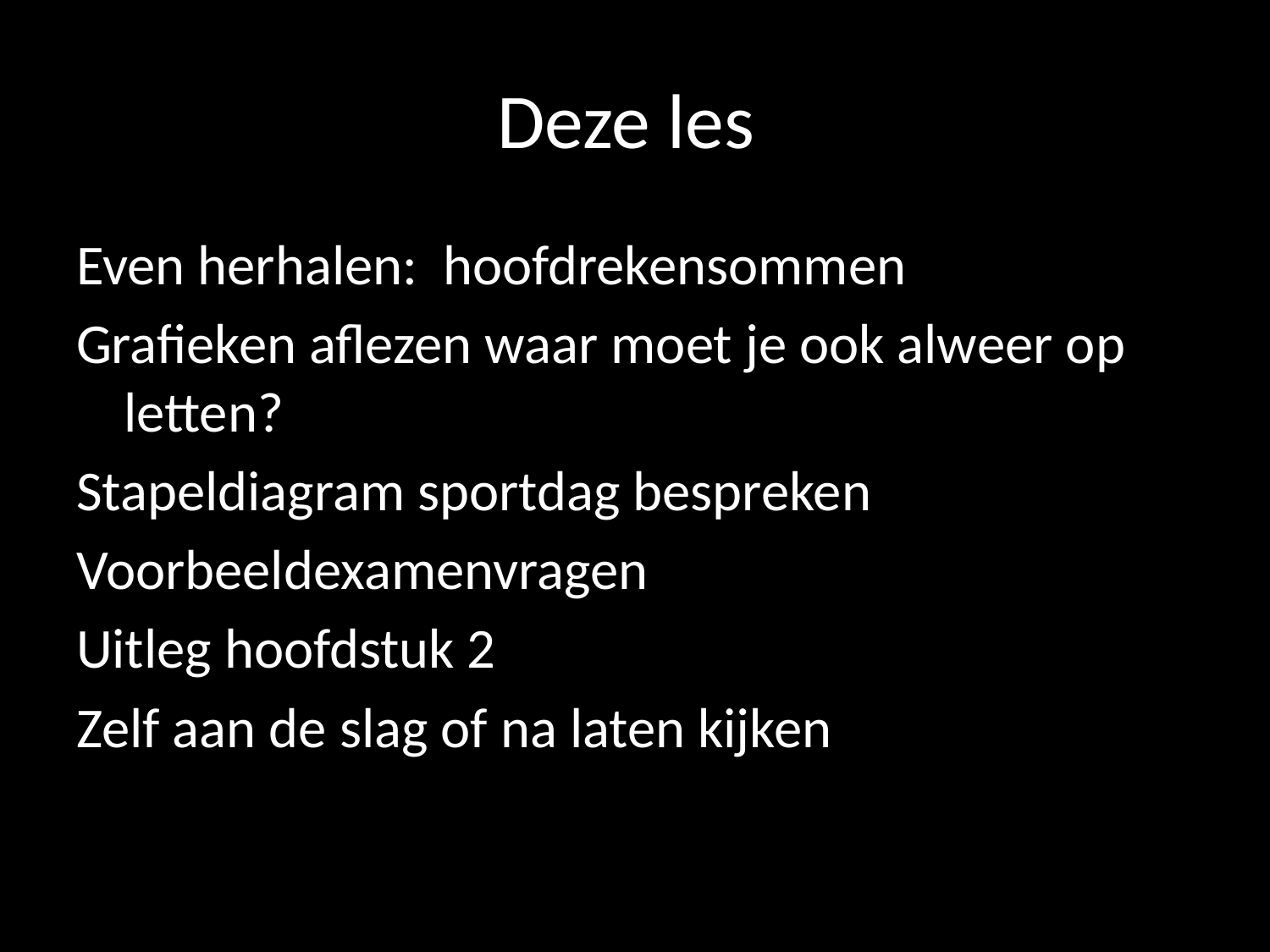

# Deze les
Even herhalen:  hoofdrekensommen
Grafieken aflezen waar moet je ook alweer op letten?
Stapeldiagram sportdag bespreken
Voorbeeldexamenvragen
Uitleg hoofdstuk 2
Zelf aan de slag of na laten kijken